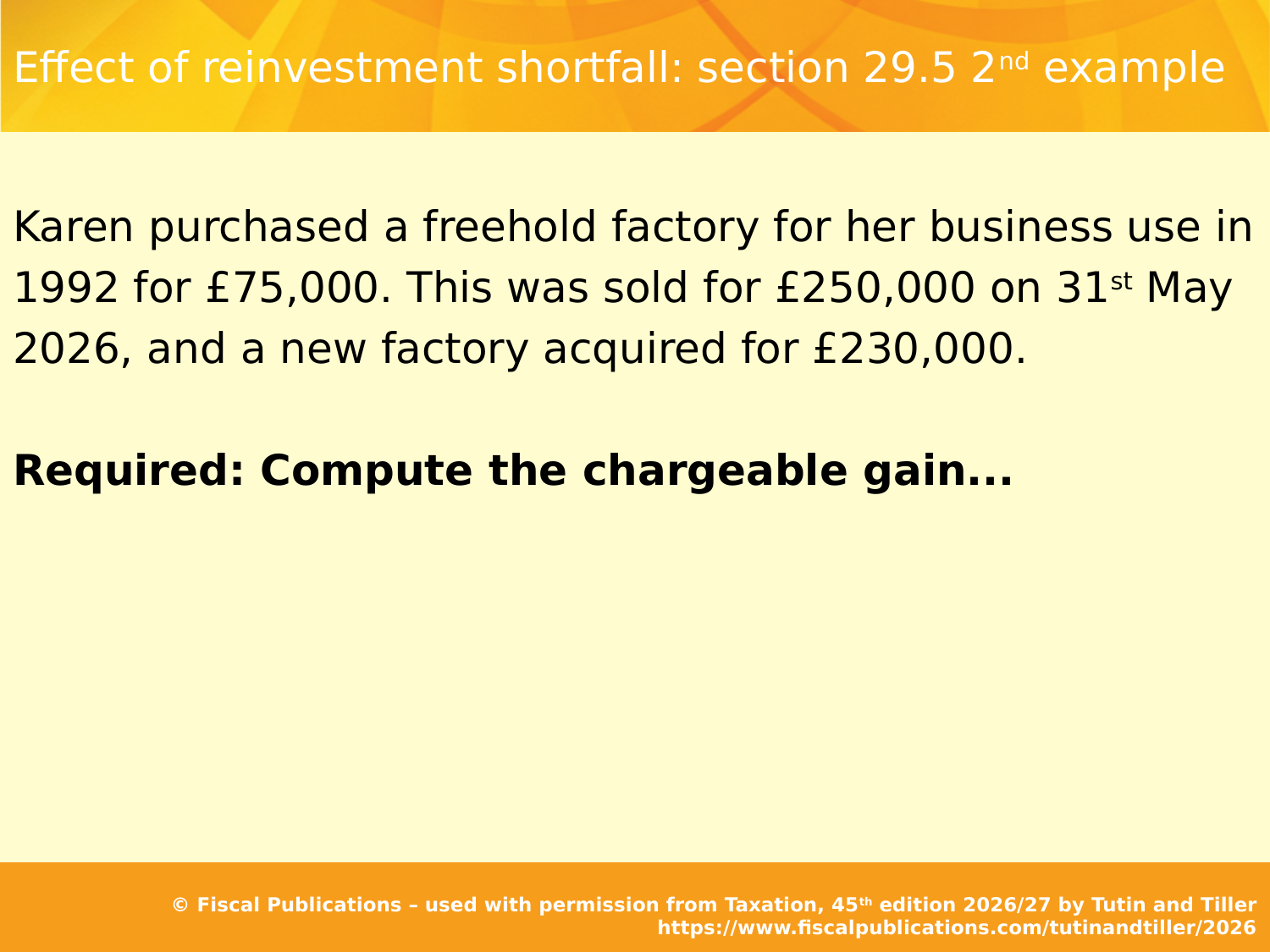

# Effect of reinvestment shortfall: section 29.5 2nd example

Karen purchased a freehold factory for her business use in 1992 for £75,000. This was sold for £250,000 on 31st May 2026, and a new factory acquired for £230,000.

Required: Compute the chargeable gain...